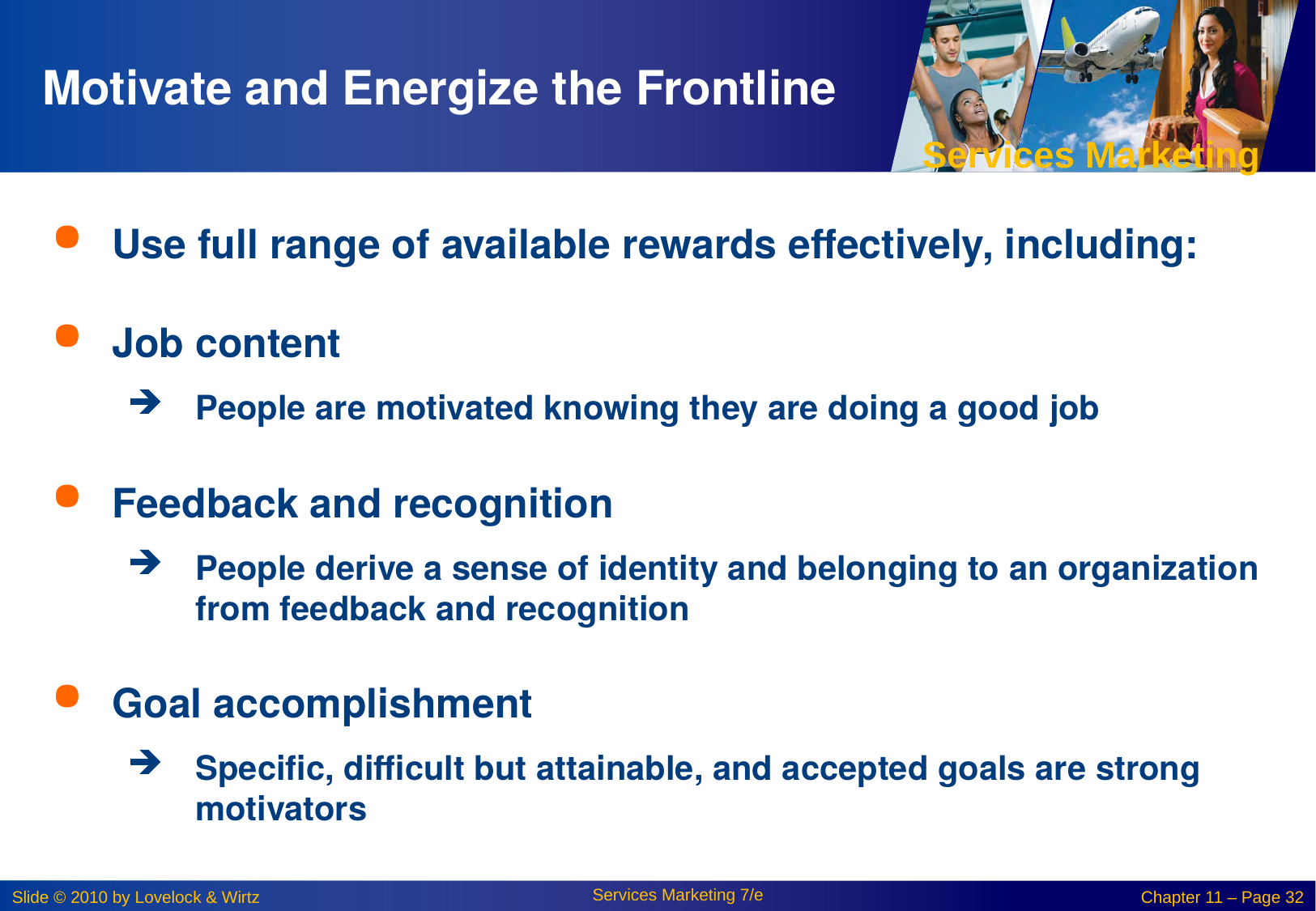

# Motivate and Energize the Frontline
Use full range of available rewards effectively, including:
Job content
People are motivated knowing they are doing a good job
Feedback and recognition
People derive a sense of identity and belonging to an organization from feedback and recognition
Goal accomplishment
Specific, difficult but attainable, and accepted goals are strong motivators